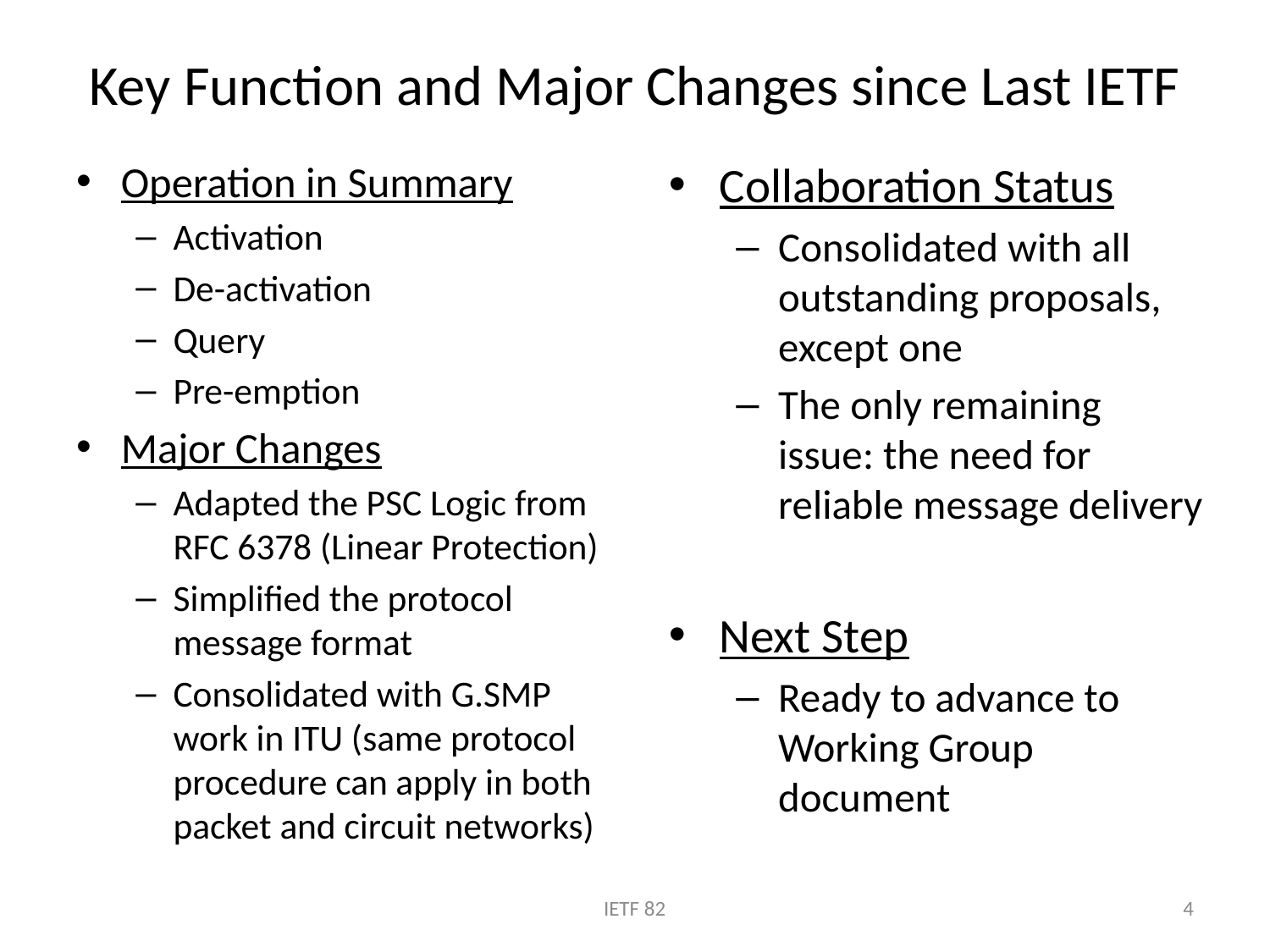

# Key Function and Major Changes since Last IETF
Operation in Summary
Activation
De-activation
Query
Pre-emption
Major Changes
Adapted the PSC Logic from RFC 6378 (Linear Protection)
Simplified the protocol message format
Consolidated with G.SMP work in ITU (same protocol procedure can apply in both packet and circuit networks)
Collaboration Status
Consolidated with all outstanding proposals, except one
The only remaining issue: the need for reliable message delivery

Next Step
Ready to advance to Working Group document

IETF 82
4